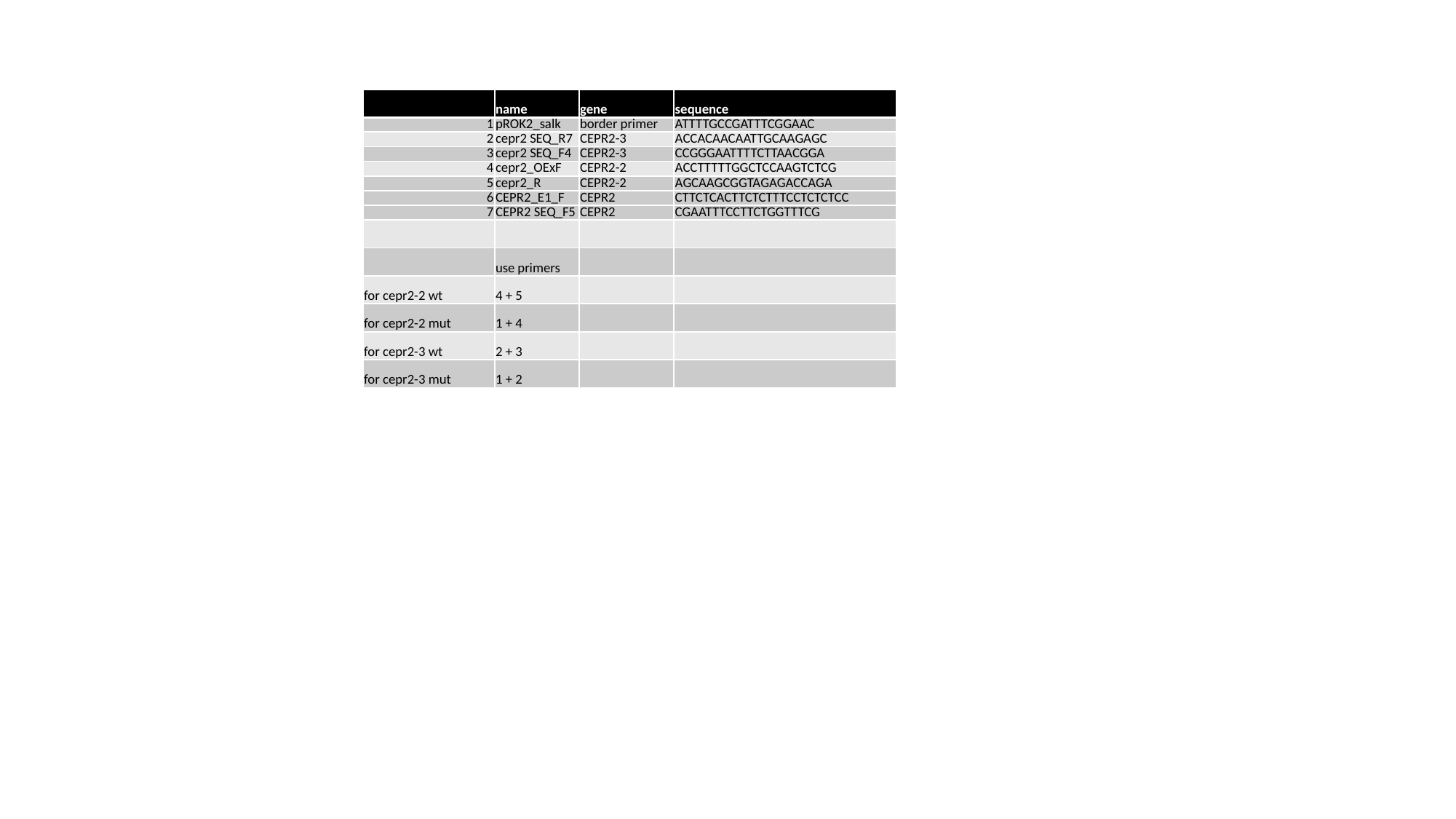

|  | name | gene | sequence |
| --- | --- | --- | --- |
| 1 | pROK2\_salk | border primer | ATTTTGCCGATTTCGGAAC |
| 2 | cepr2 SEQ\_R7 | CEPR2-3 | ACCACAACAATTGCAAGAGC |
| 3 | cepr2 SEQ\_F4 | CEPR2-3 | CCGGGAATTTTCTTAACGGA |
| 4 | cepr2\_OExF | CEPR2-2 | ACCTTTTTGGCTCCAAGTCTCG |
| 5 | cepr2\_R | CEPR2-2 | AGCAAGCGGTAGAGACCAGA |
| 6 | CEPR2\_E1\_F | CEPR2 | CTTCTCACTTCTCTTTCCTCTCTCC |
| 7 | CEPR2 SEQ\_F5 | CEPR2 | CGAATTTCCTTCTGGTTTCG |
|  |  |  |  |
|  | use primers |  |  |
| for cepr2-2 wt | 4 + 5 |  |  |
| for cepr2-2 mut | 1 + 4 |  |  |
| for cepr2-3 wt | 2 + 3 |  |  |
| for cepr2-3 mut | 1 + 2 |  |  |